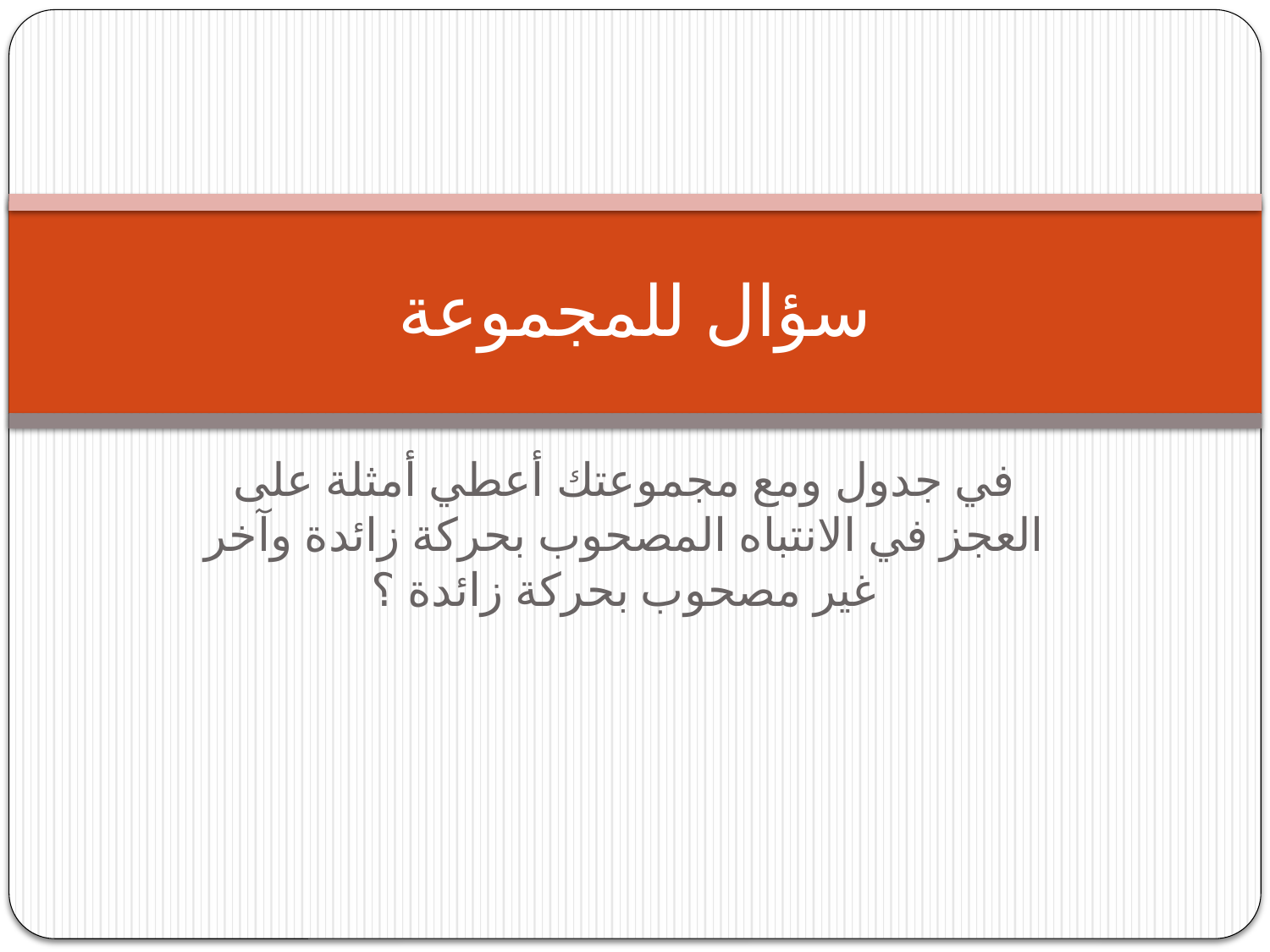

# سؤال للمجموعة
في جدول ومع مجموعتك أعطي أمثلة على العجز في الانتباه المصحوب بحركة زائدة وآخر غير مصحوب بحركة زائدة ؟